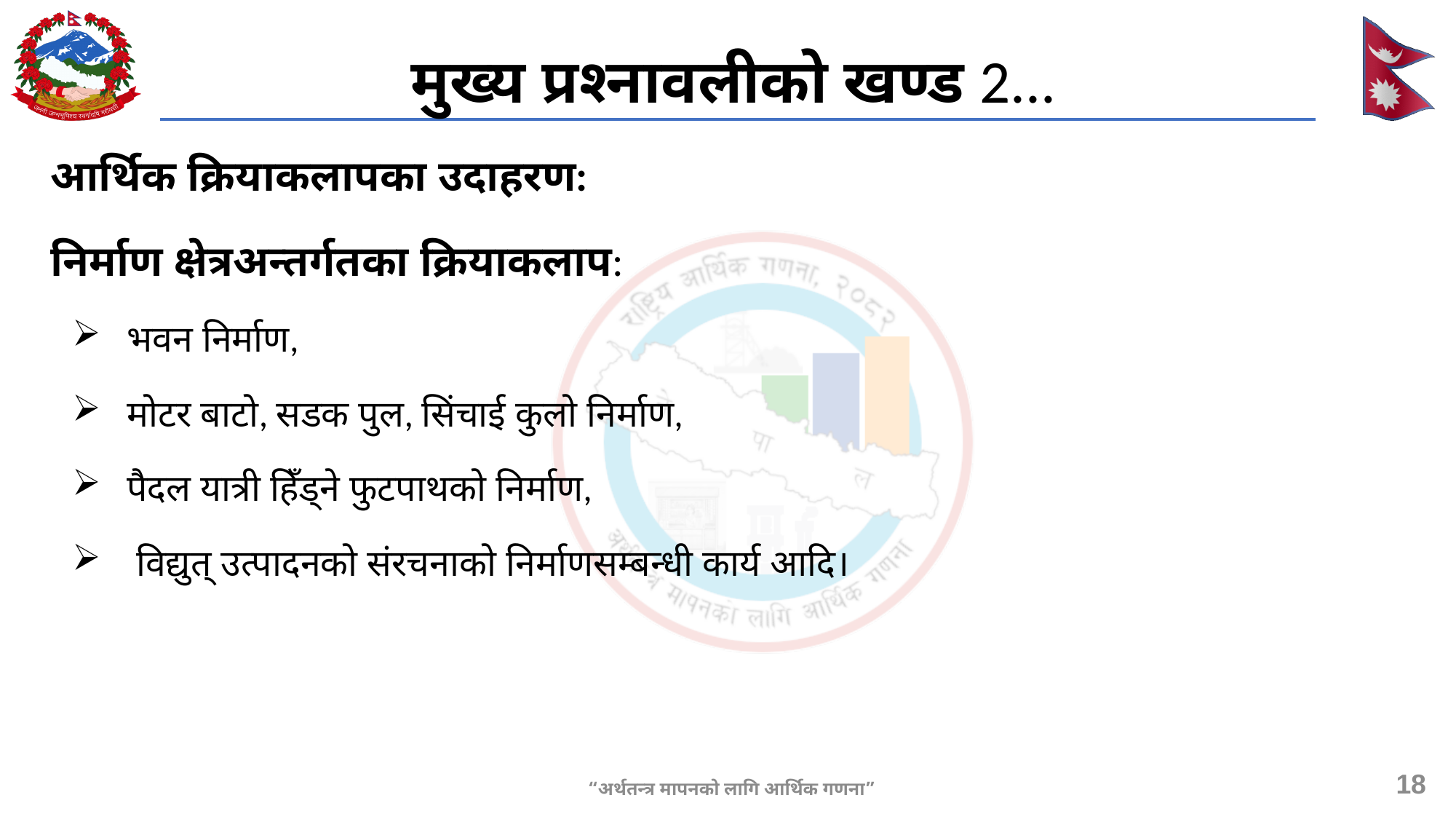

# मुख्य प्रश्नावलीको खण्ड 2...
आर्थिक क्रियाकलापका उदाहरण:
निर्माण क्षेत्रअन्तर्गतका क्रियाकलाप:
भवन निर्माण,
मोटर बाटो, सडक पुल, सिंचाई कुलो निर्माण,
पैदल यात्री हिँड्ने फुटपाथको निर्माण,
 विद्युत् उत्पादनको संरचनाको निर्माणसम्बन्धी कार्य आदि।

18
“अर्थतन्त्र मापनको लागि आर्थिक गणना”